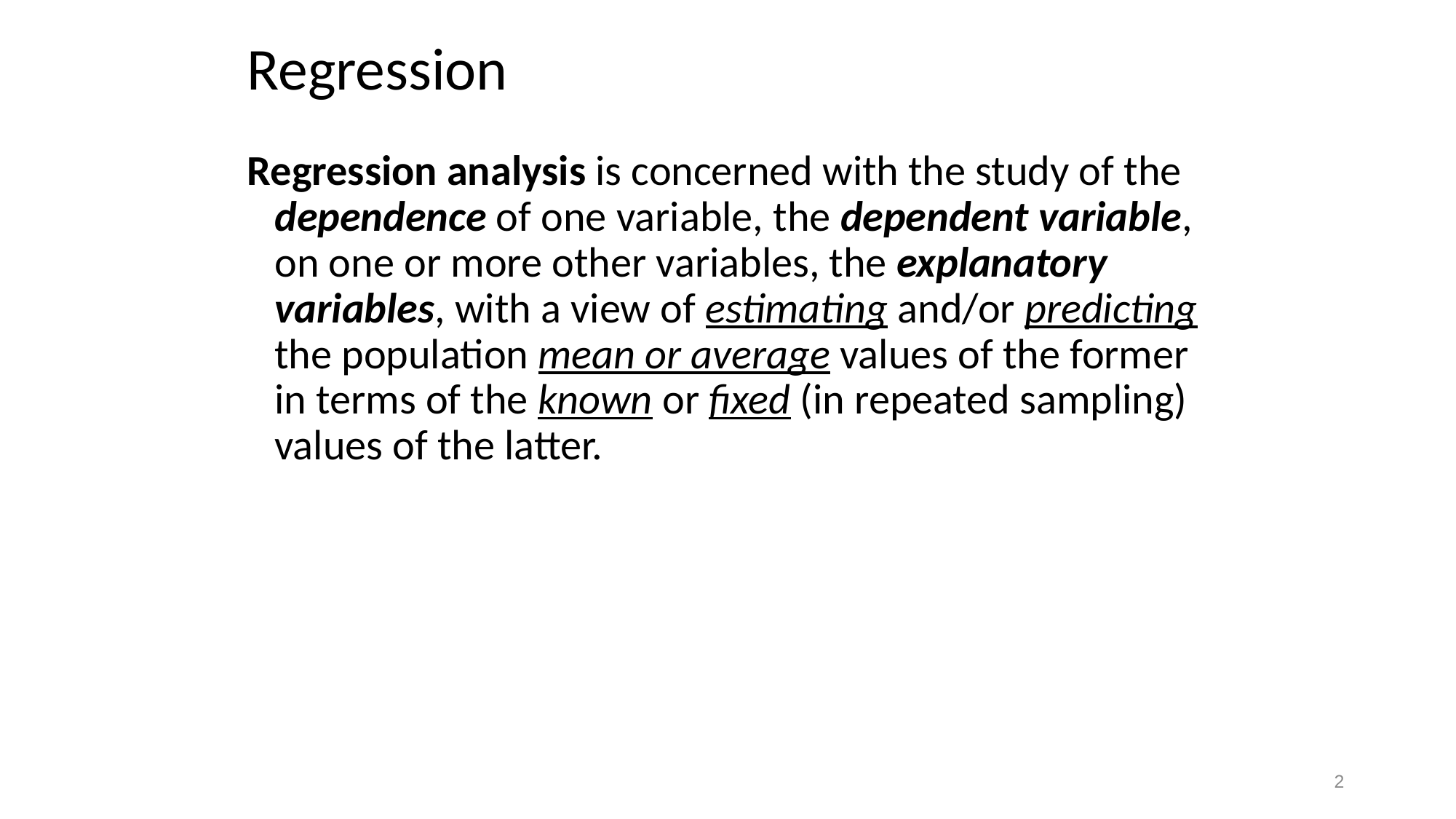

# Regression
Regression analysis is concerned with the study of the dependence of one variable, the dependent variable, on one or more other variables, the explanatory variables, with a view of estimating and/or predicting the population mean or average values of the former in terms of the known or fixed (in repeated sampling) values of the latter.
2